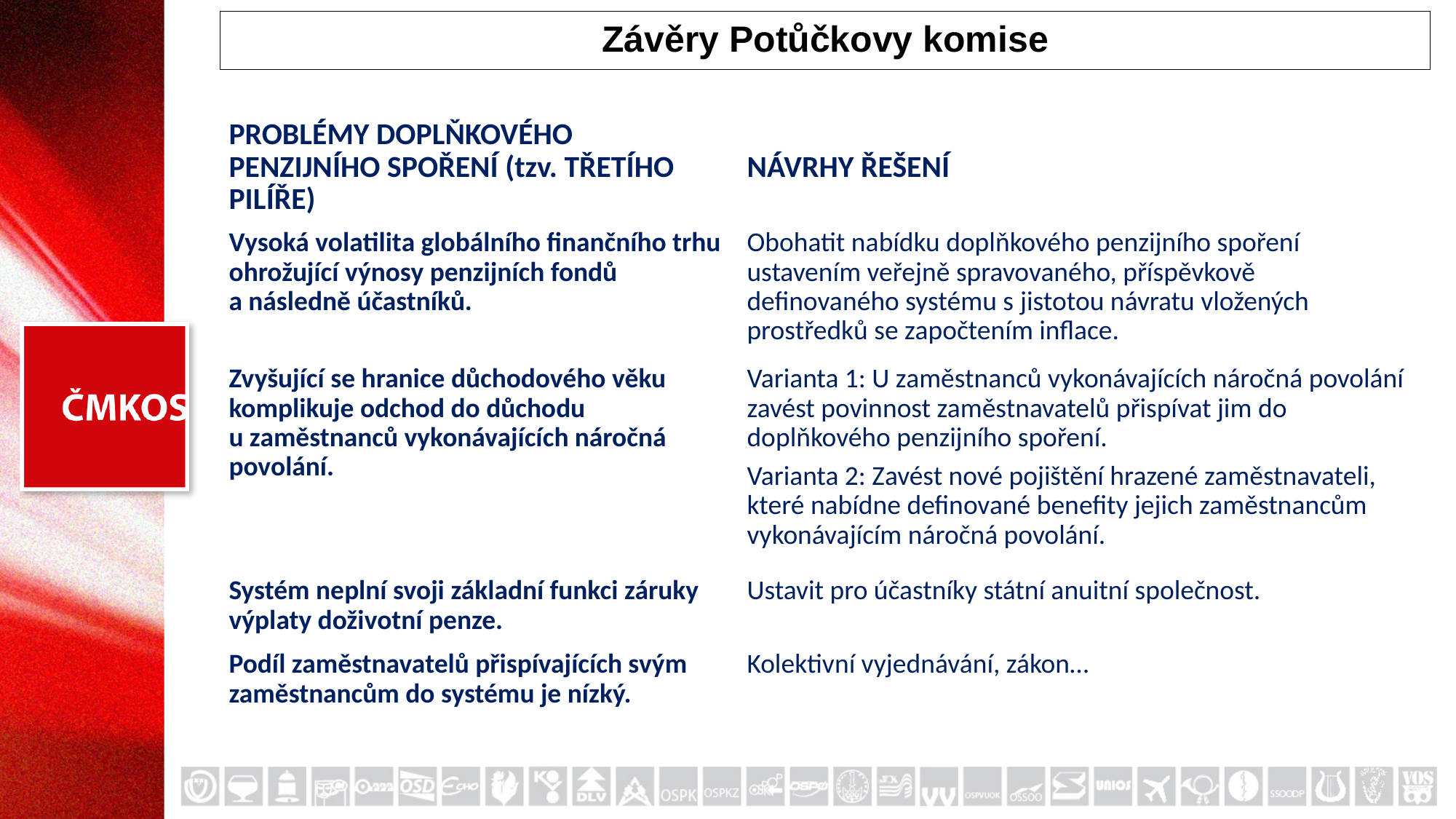

# Závěry Potůčkovy komise
| PROBLÉMY DOPLŇKOVÉHO PENZIJNÍHO SPOŘENÍ (tzv. TŘETÍHO PILÍŘE) | NÁVRHY ŘEŠENÍ |
| --- | --- |
| Vysoká volatilita globálního finančního trhu ohrožující výnosy penzijních fondů a následně účastníků. | Obohatit nabídku doplňkového penzijního spoření ustavením veřejně spravovaného, příspěvkově definovaného systému s jistotou návratu vložených prostředků se započtením inflace. |
| Zvyšující se hranice důchodového věku komplikuje odchod do důchodu u zaměstnanců vykonávajících náročná povolání. | Varianta 1: U zaměstnanců vykonávajících náročná povolání zavést povinnost zaměstnavatelů přispívat jim do doplňkového penzijního spoření. Varianta 2: Zavést nové pojištění hrazené zaměstnavateli, které nabídne definované benefity jejich zaměstnancům vykonávajícím náročná povolání. |
| Systém neplní svoji základní funkci záruky výplaty doživotní penze. | Ustavit pro účastníky státní anuitní společnost. |
| Podíl zaměstnavatelů přispívajících svým zaměstnancům do systému je nízký. | Kolektivní vyjednávání, zákon… |